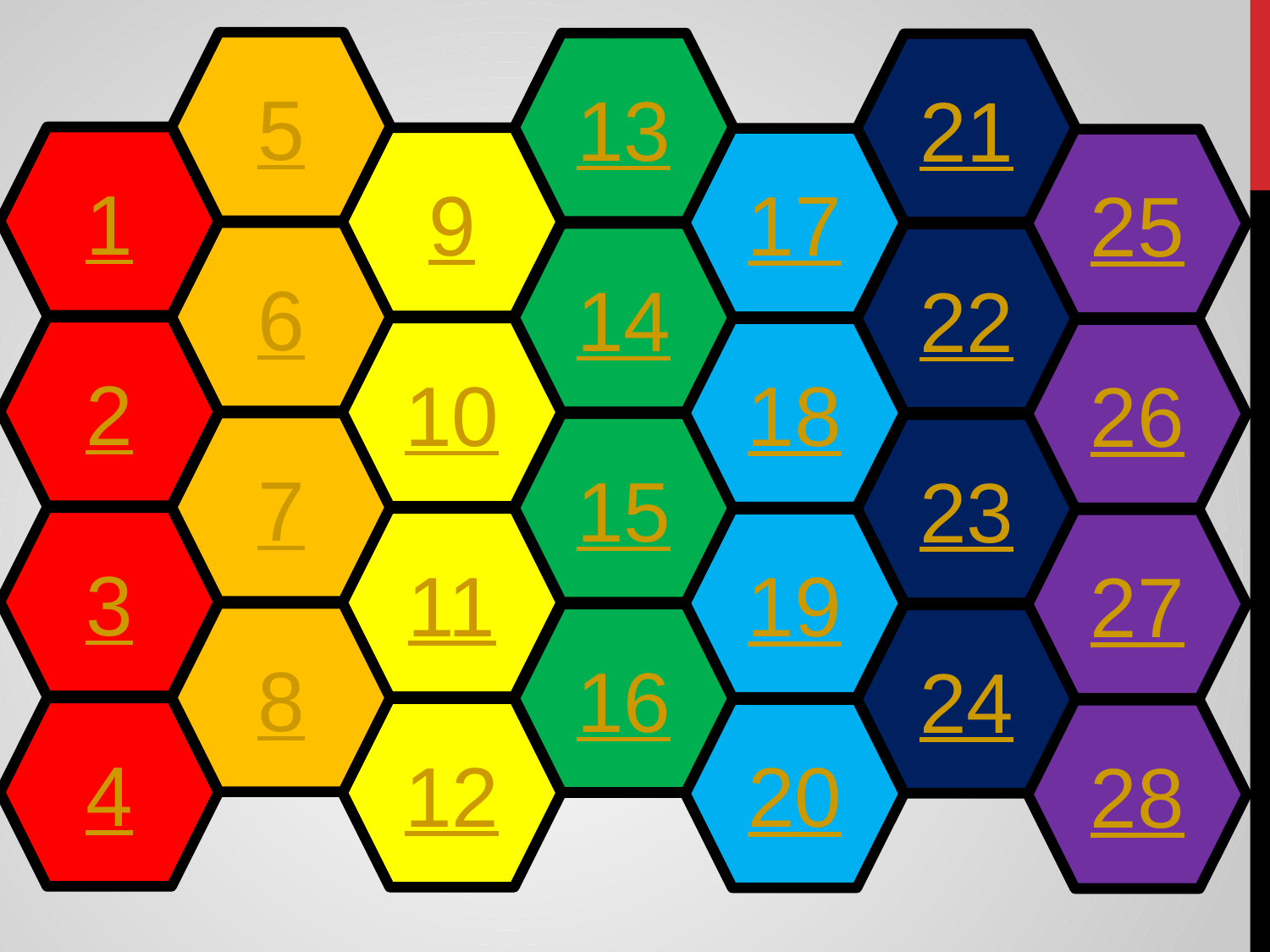

5
13
21
1
9
17
25
6
14
22
2
10
18
26
7
15
23
3
11
19
27
8
16
24
4
12
20
28